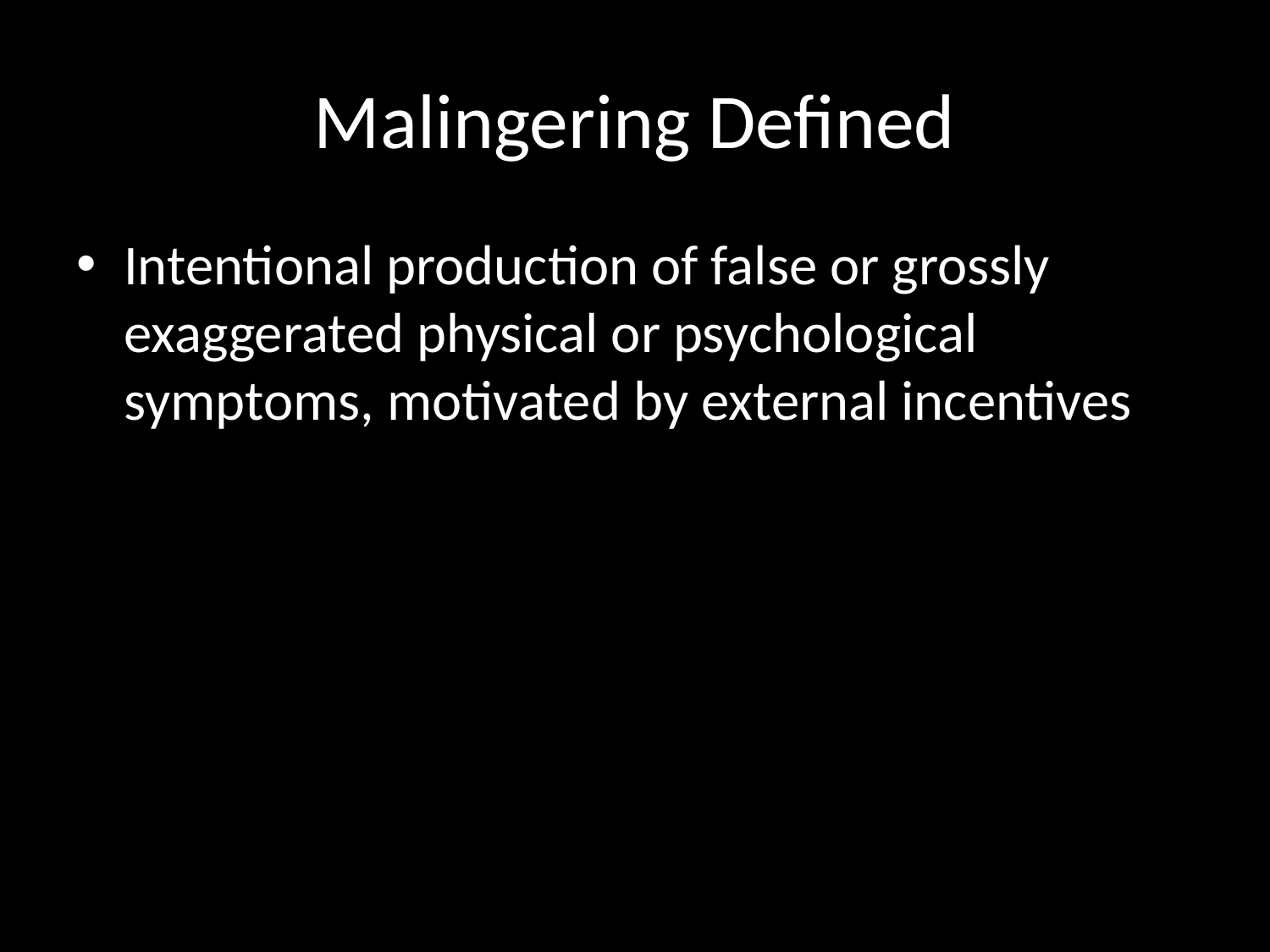

# Malingering Defined
Intentional production of false or grossly exaggerated physical or psychological symptoms, motivated by external incentives